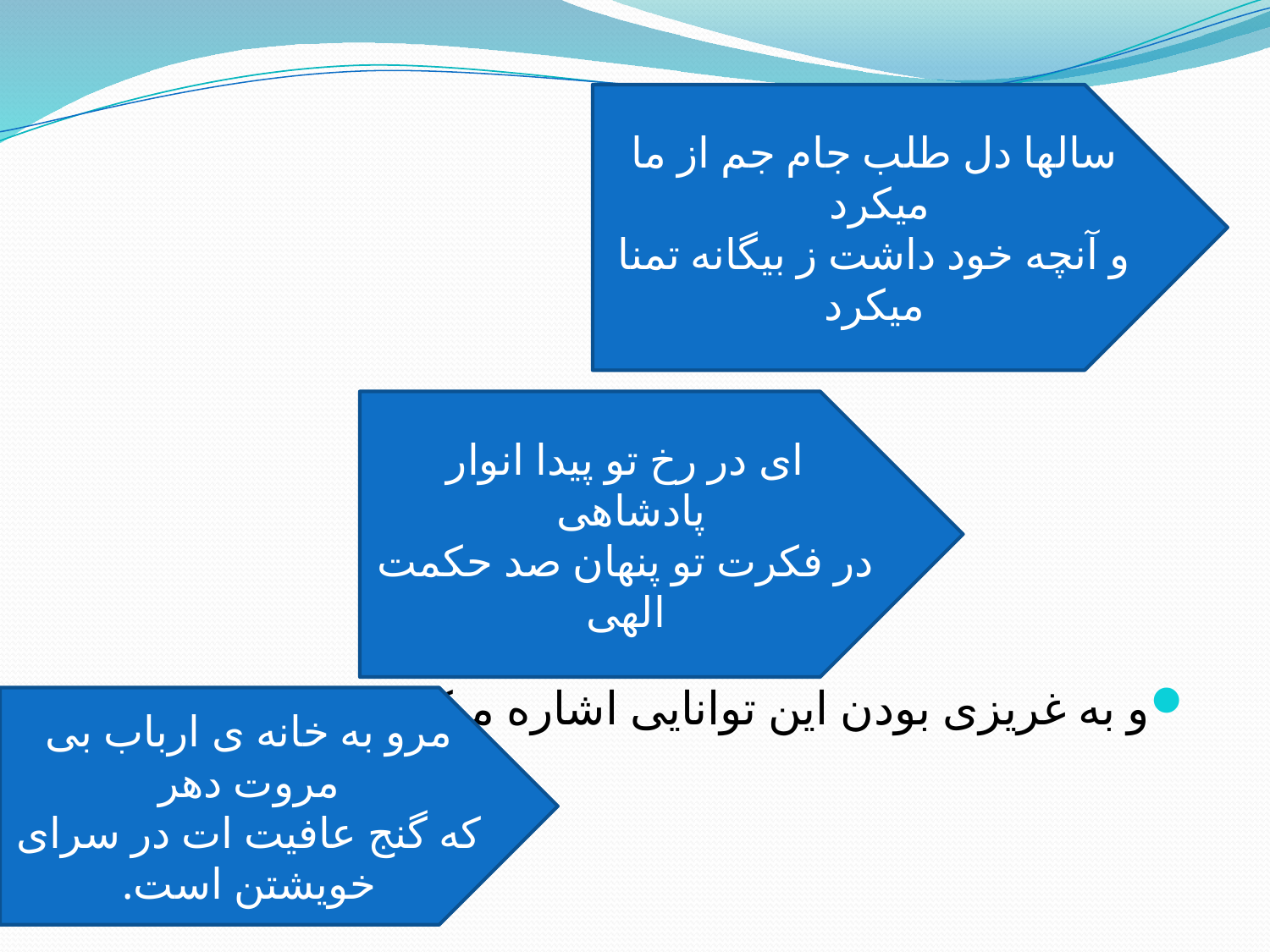

سالها دل طلب جام جم از ما میکرد
و آنچه خود داشت ز بیگانه تمنا میکرد

و به غریزی بودن این توانایی اشاره میکند :

ای در رخ تو پیدا انوار پادشاهی
در فکرت تو پنهان صد حکمت الهی
مرو به خانه ی ارباب بی مروت دهر
که گنج عافیت ات در سرای خویشتن است.